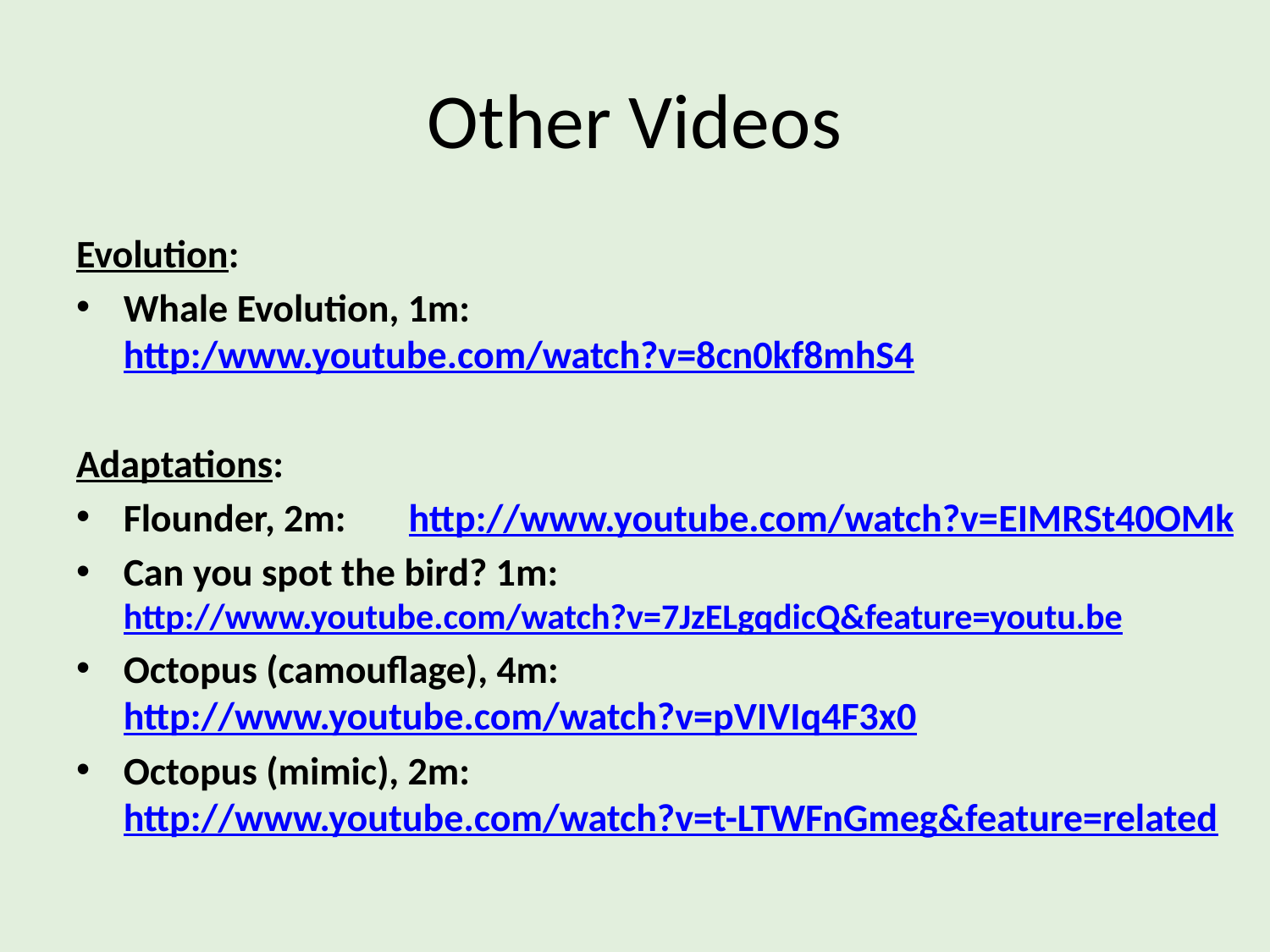

# Other Videos
Evolution:
Whale Evolution, 1m: http:/www.youtube.com/watch?v=8cn0kf8mhS4

Adaptations:
Flounder, 2m:       http://www.youtube.com/watch?v=EIMRSt40OMk
Can you spot the bird? 1m: http://www.youtube.com/watch?v=7JzELgqdicQ&feature=youtu.be
Octopus (camouflage), 4m: http://www.youtube.com/watch?v=pVIVIq4F3x0
Octopus (mimic), 2m: http://www.youtube.com/watch?v=t-LTWFnGmeg&feature=related